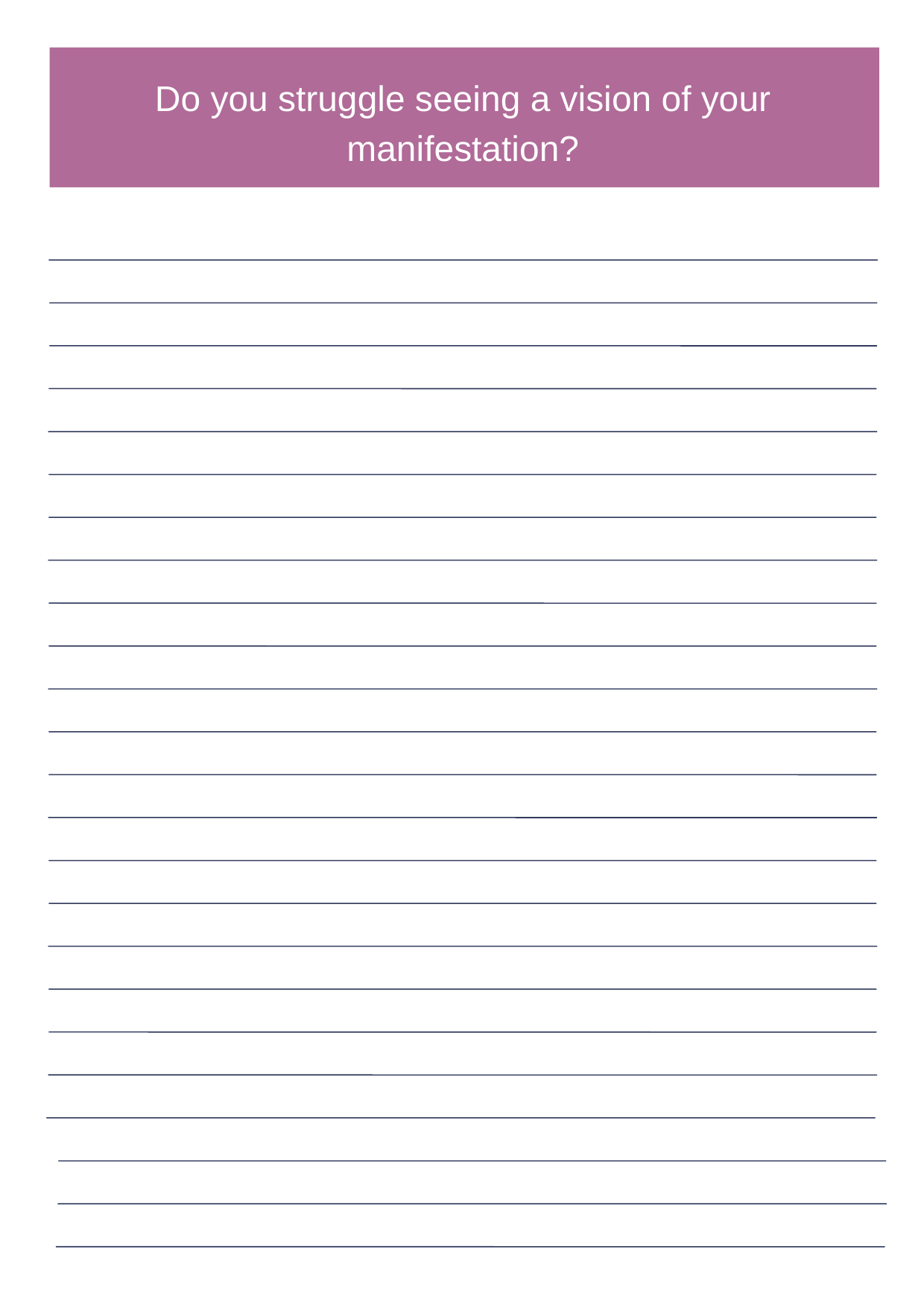

Do you struggle seeing a vision of your manifestation?